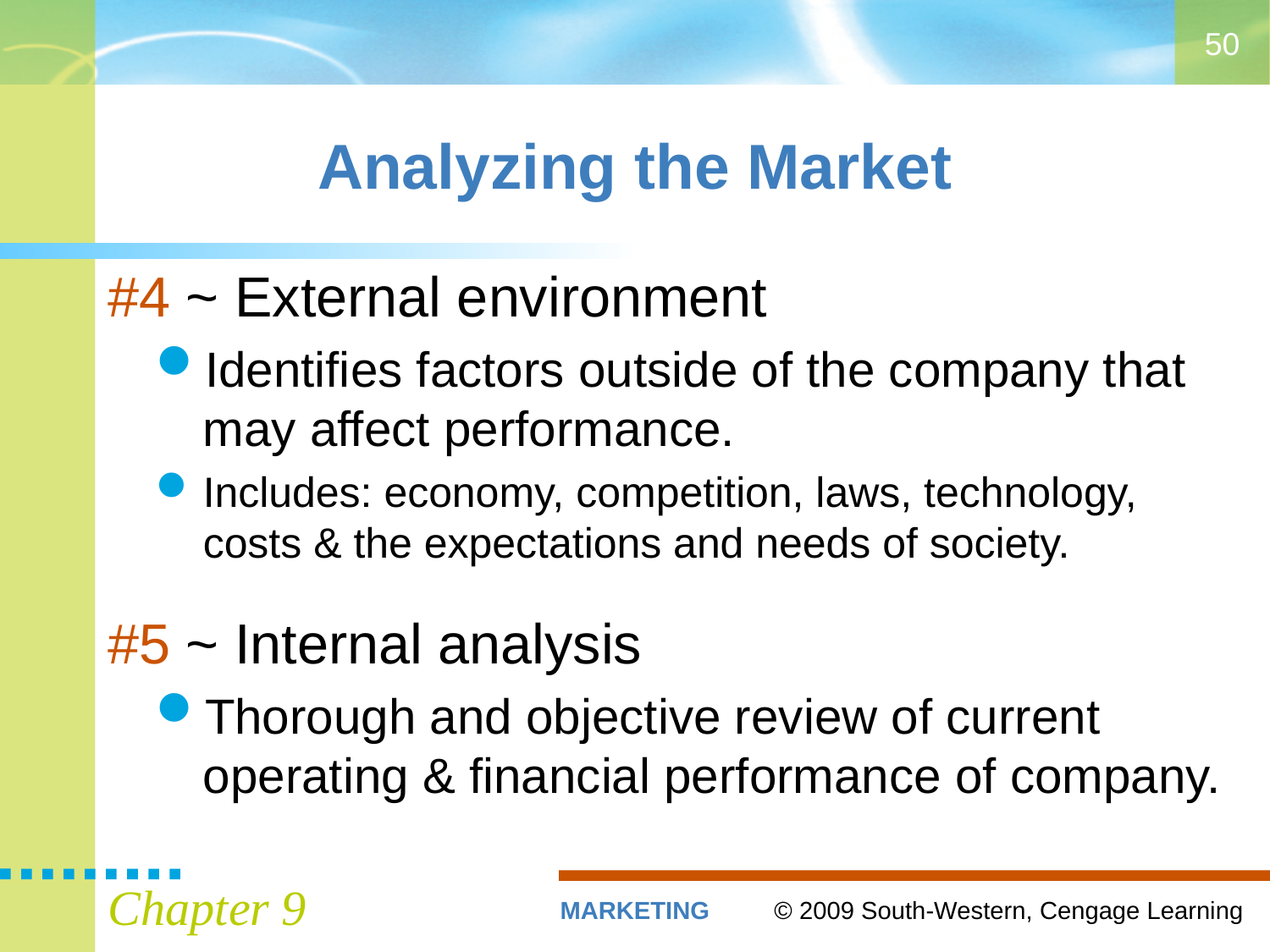

50
# Analyzing the Market
#4 ~ External environment
Identifies factors outside of the company that may affect performance.
Includes: economy, competition, laws, technology, costs & the expectations and needs of society.

#5 ~ Internal analysis
Thorough and objective review of current operating & financial performance of company.
Chapter 9